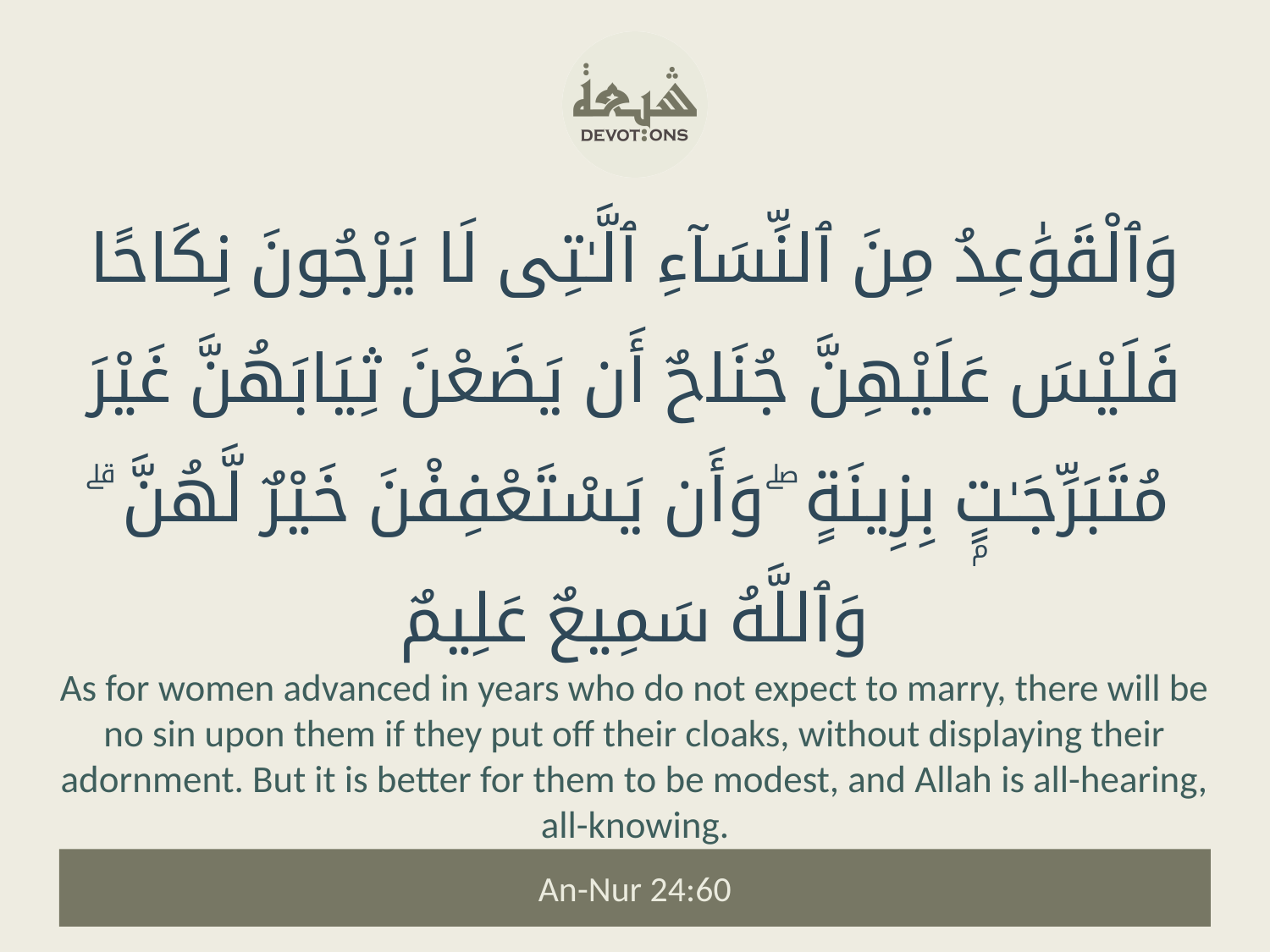

وَٱلْقَوَٰعِدُ مِنَ ٱلنِّسَآءِ ٱلَّـٰتِى لَا يَرْجُونَ نِكَاحًا فَلَيْسَ عَلَيْهِنَّ جُنَاحٌ أَن يَضَعْنَ ثِيَابَهُنَّ غَيْرَ مُتَبَرِّجَـٰتٍۭ بِزِينَةٍ ۖ وَأَن يَسْتَعْفِفْنَ خَيْرٌ لَّهُنَّ ۗ وَٱللَّهُ سَمِيعٌ عَلِيمٌ
As for women advanced in years who do not expect to marry, there will be no sin upon them if they put off their cloaks, without displaying their adornment. But it is better for them to be modest, and Allah is all-hearing, all-knowing.
An-Nur 24:60